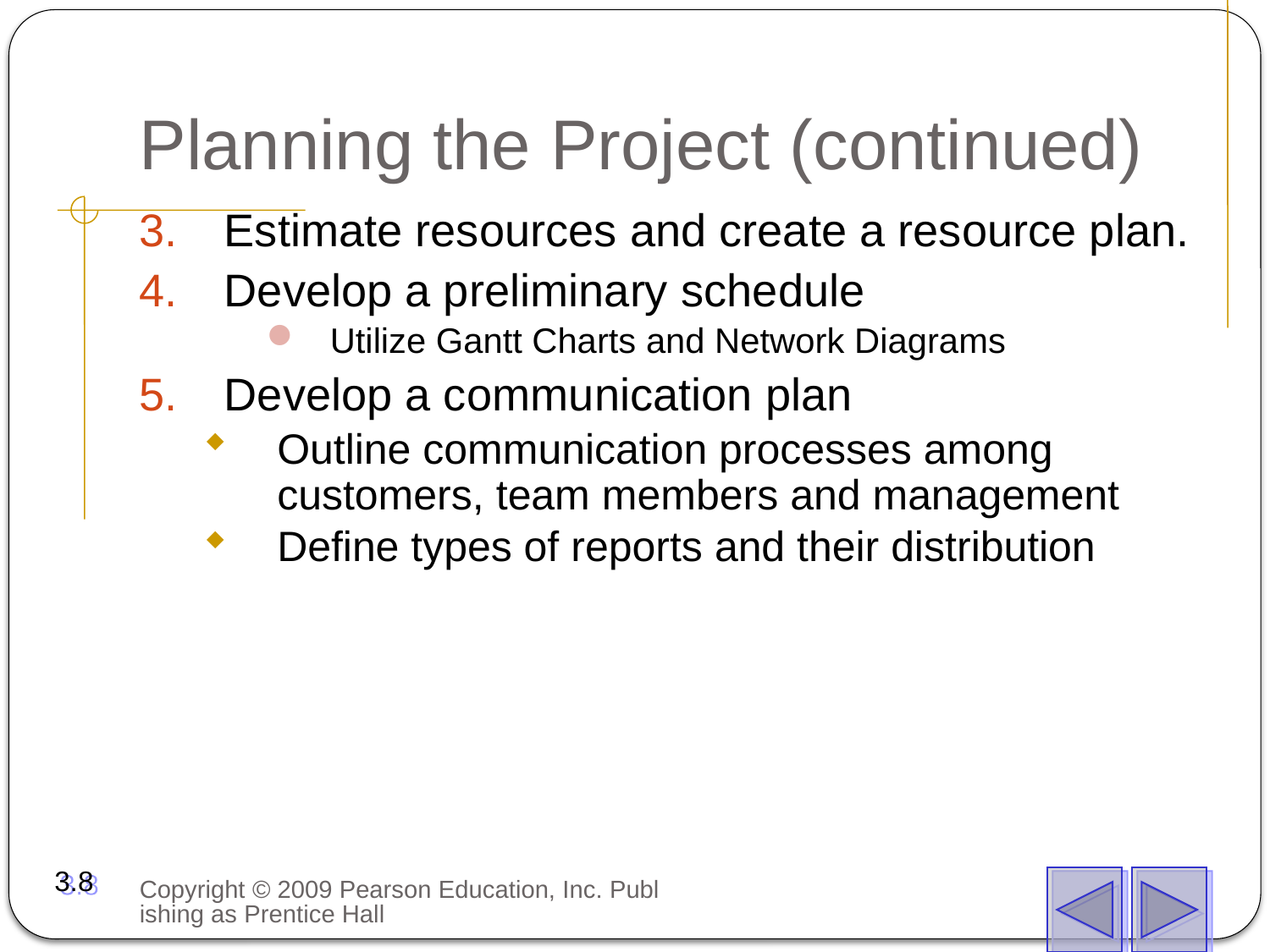

# Planning the Project (continued)
Estimate resources and create a resource plan.
Develop a preliminary schedule
Utilize Gantt Charts and Network Diagrams
Develop a communication plan
Outline communication processes among customers, team members and management
Define types of reports and their distribution

3.8
Copyright © 2009 Pearson Education, Inc. Publishing as Prentice Hall